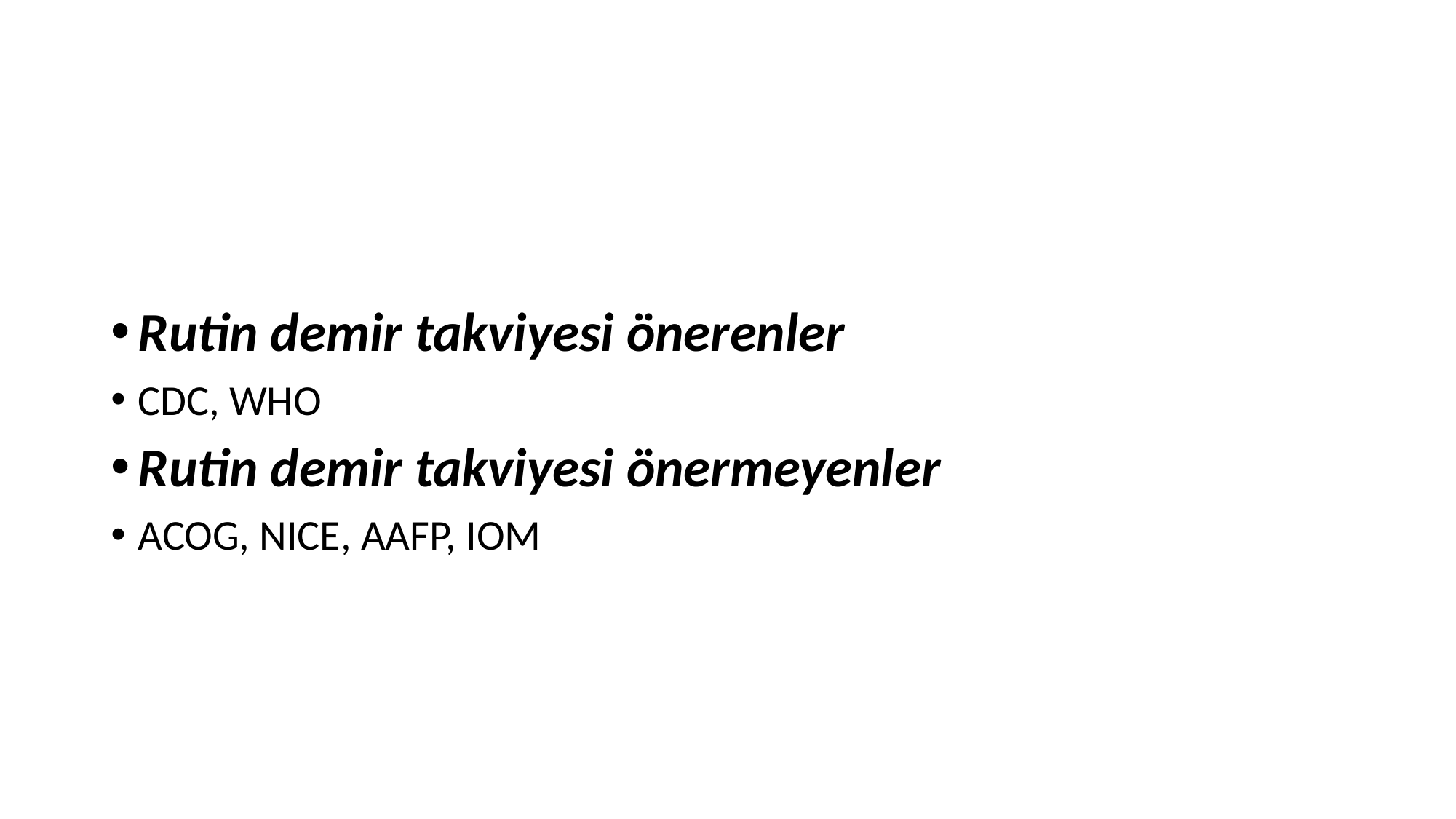

#

Rutin demir takviyesi önerenler
CDC, WHO
Rutin demir takviyesi önermeyenler
ACOG, NICE, AAFP, IOM